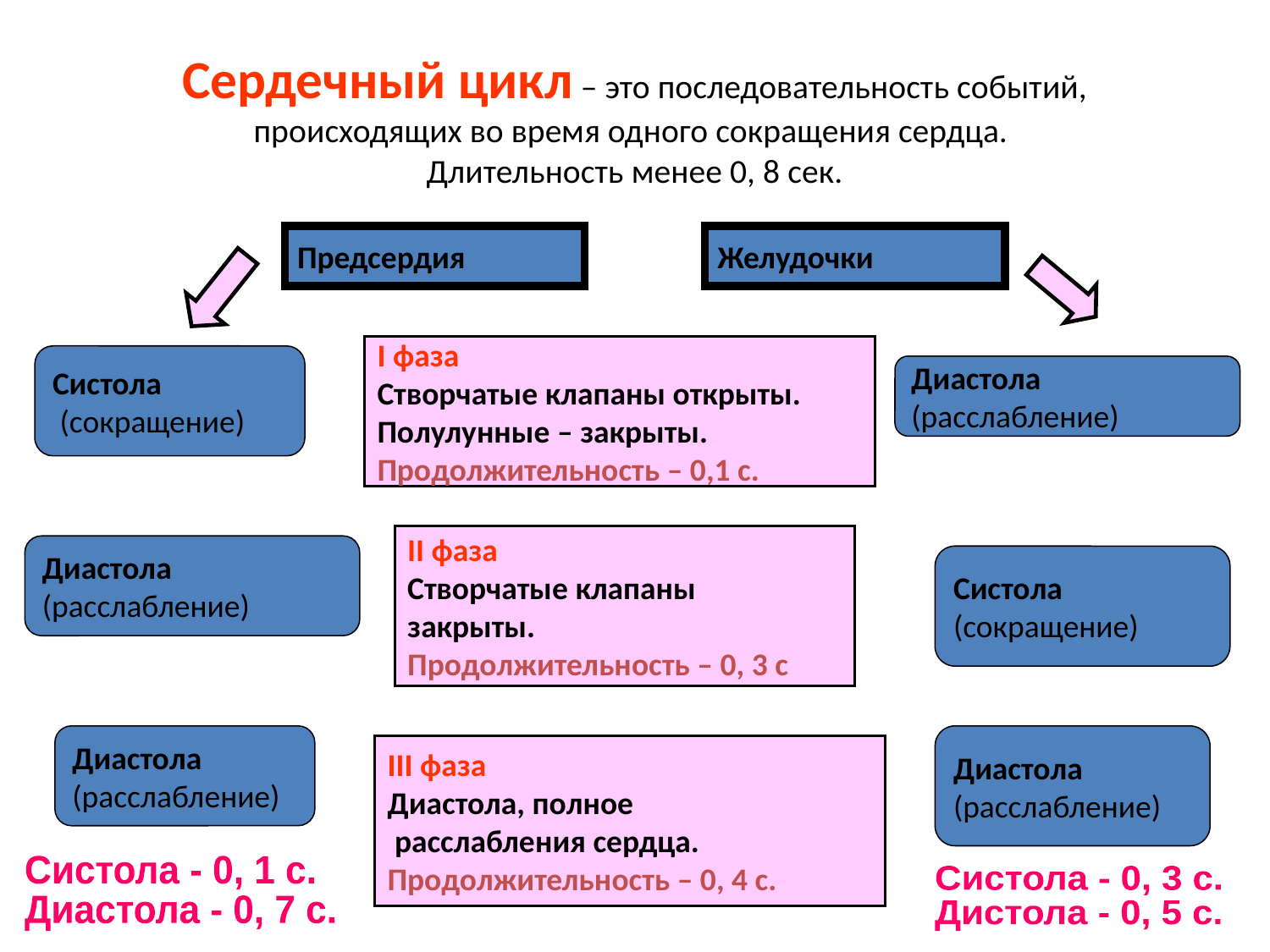

# Сердечный цикл – это последовательность событий, происходящих во время одного сокращения сердца. Длительность менее 0, 8 сек.
Предсердия
Желудочки

I фаза
Створчатые клапаны открыты.
Полулунные – закрыты.
Продолжительность – 0,1 с.
Систола
 (сокращение)

Диастола
(расслабление)

II фаза
Створчатые клапаны
закрыты.
Продолжительность – 0, 3 с
Диастола
(расслабление)
Систола
(сокращение)

Диастола
(расслабление)

Диастола
(расслабление)
III фаза
Диастола, полное
 расслабления сердца.
Продолжительность – 0, 4 с.
Систола - 0, 1 с.
Диастола - 0, 7 с.
Систола - 0, 3 с.
Дистола - 0, 5 с.